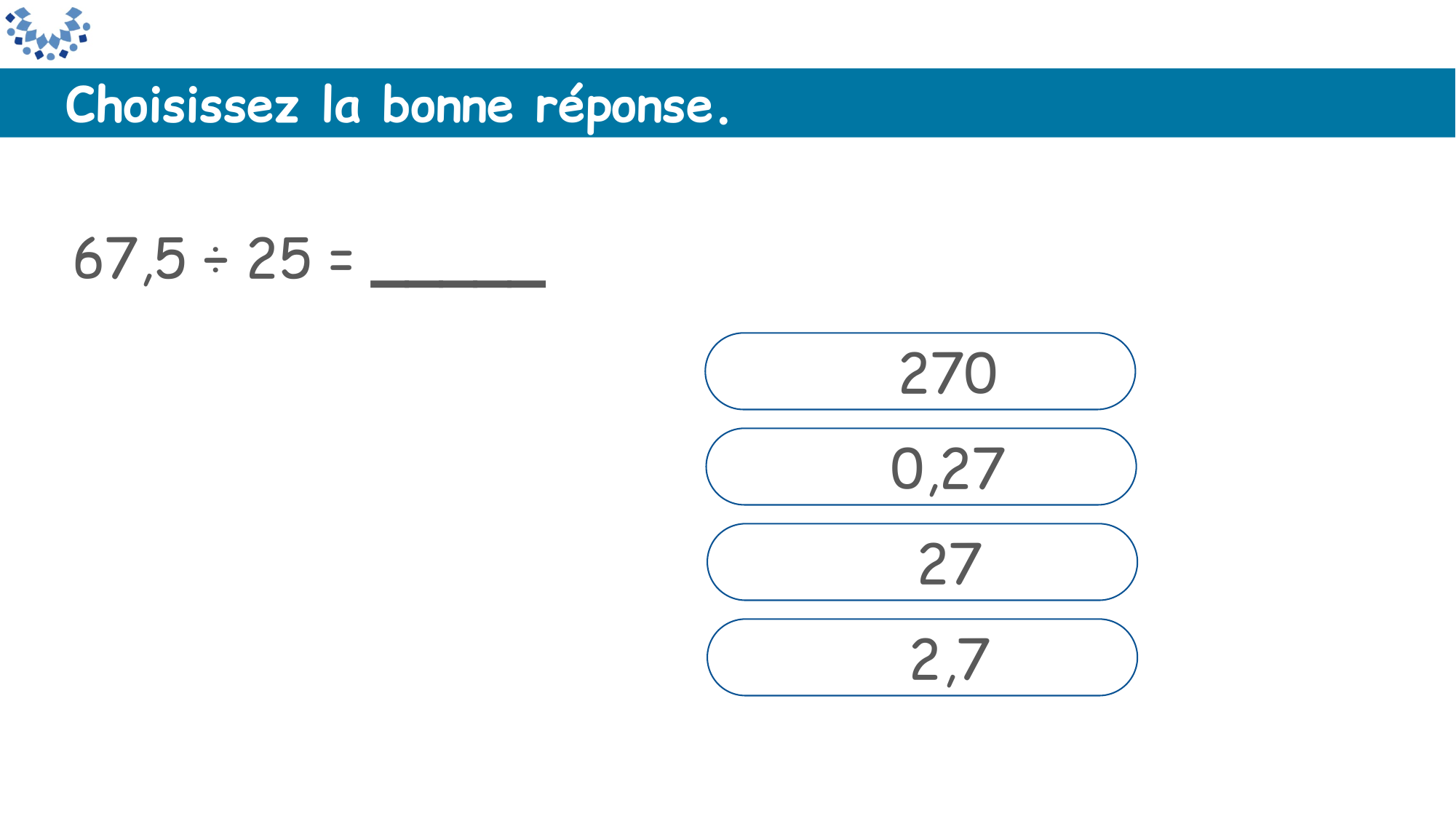

Choisissez la bonne réponse.
67,5 ÷ 25 = _____
270

0,27
27
2,7